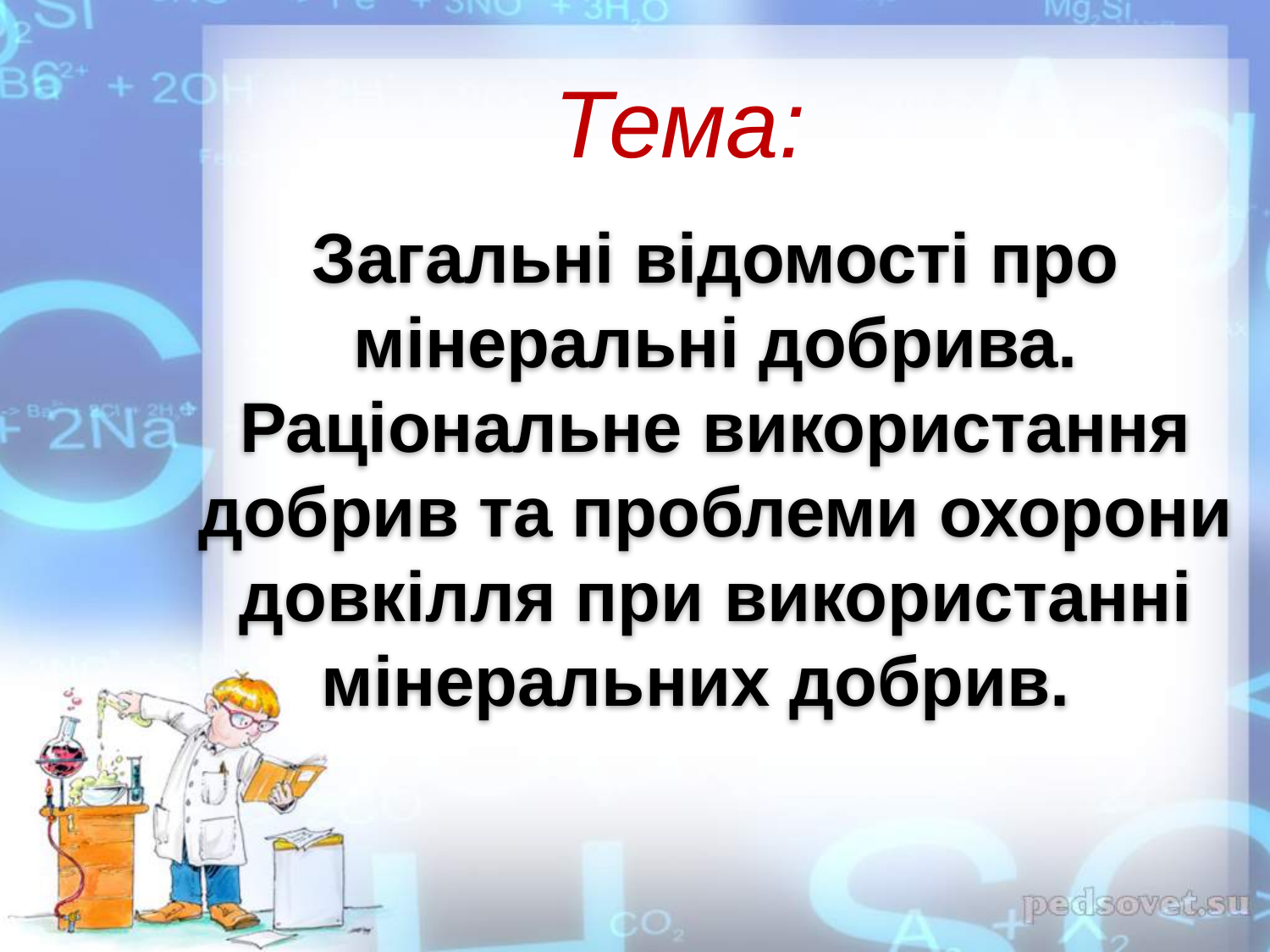

# Тема:
Загальні відомості про мінеральні добрива.
Раціональне використання добрив та проблеми охорони довкілля при використанні мінеральних добрив.